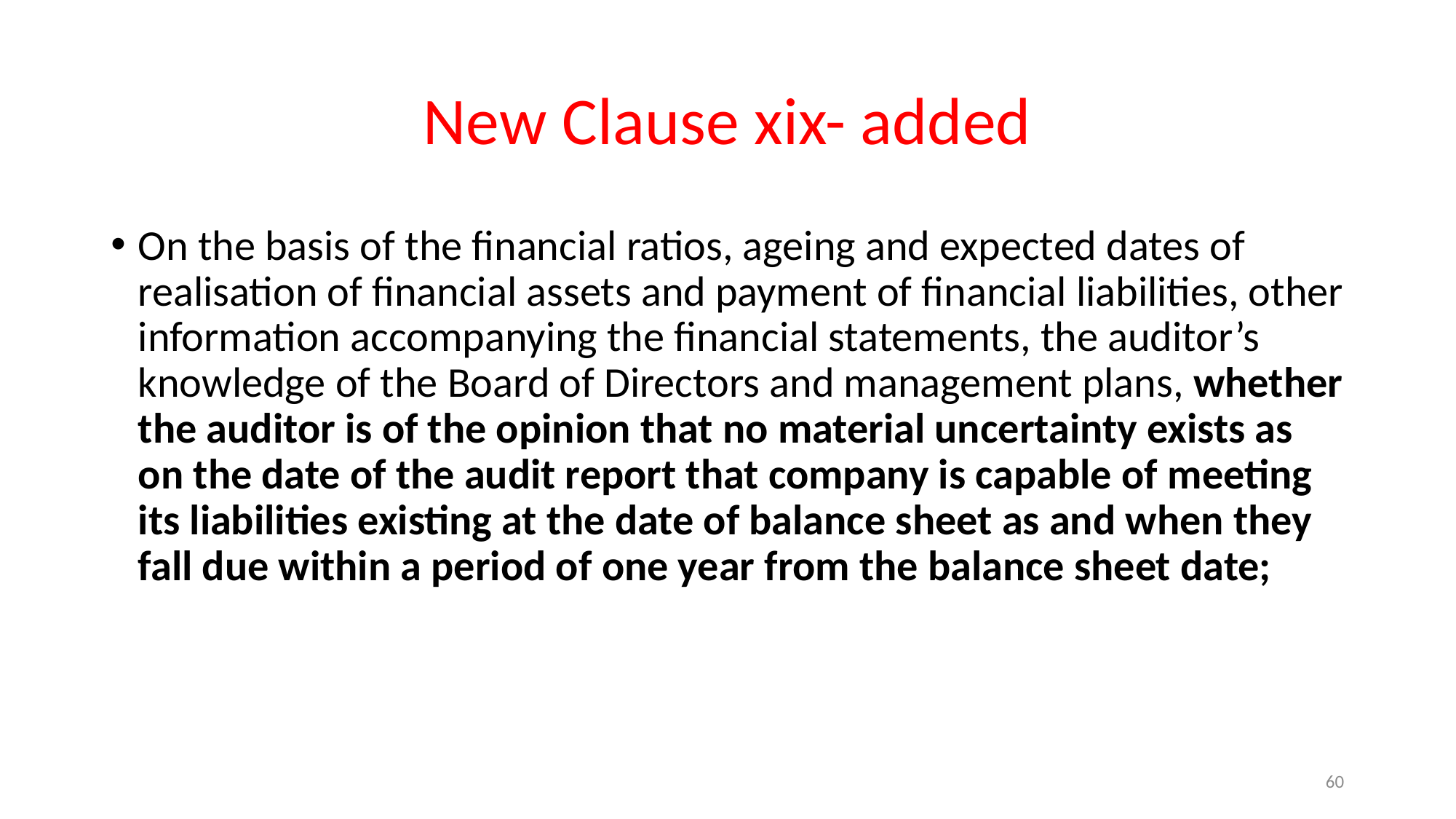

# New Clause xix- added
On the basis of the financial ratios, ageing and expected dates of realisation of financial assets and payment of financial liabilities, other information accompanying the financial statements, the auditor’s knowledge of the Board of Directors and management plans, whether the auditor is of the opinion that no material uncertainty exists as on the date of the audit report that company is capable of meeting its liabilities existing at the date of balance sheet as and when they fall due within a period of one year from the balance sheet date;
60